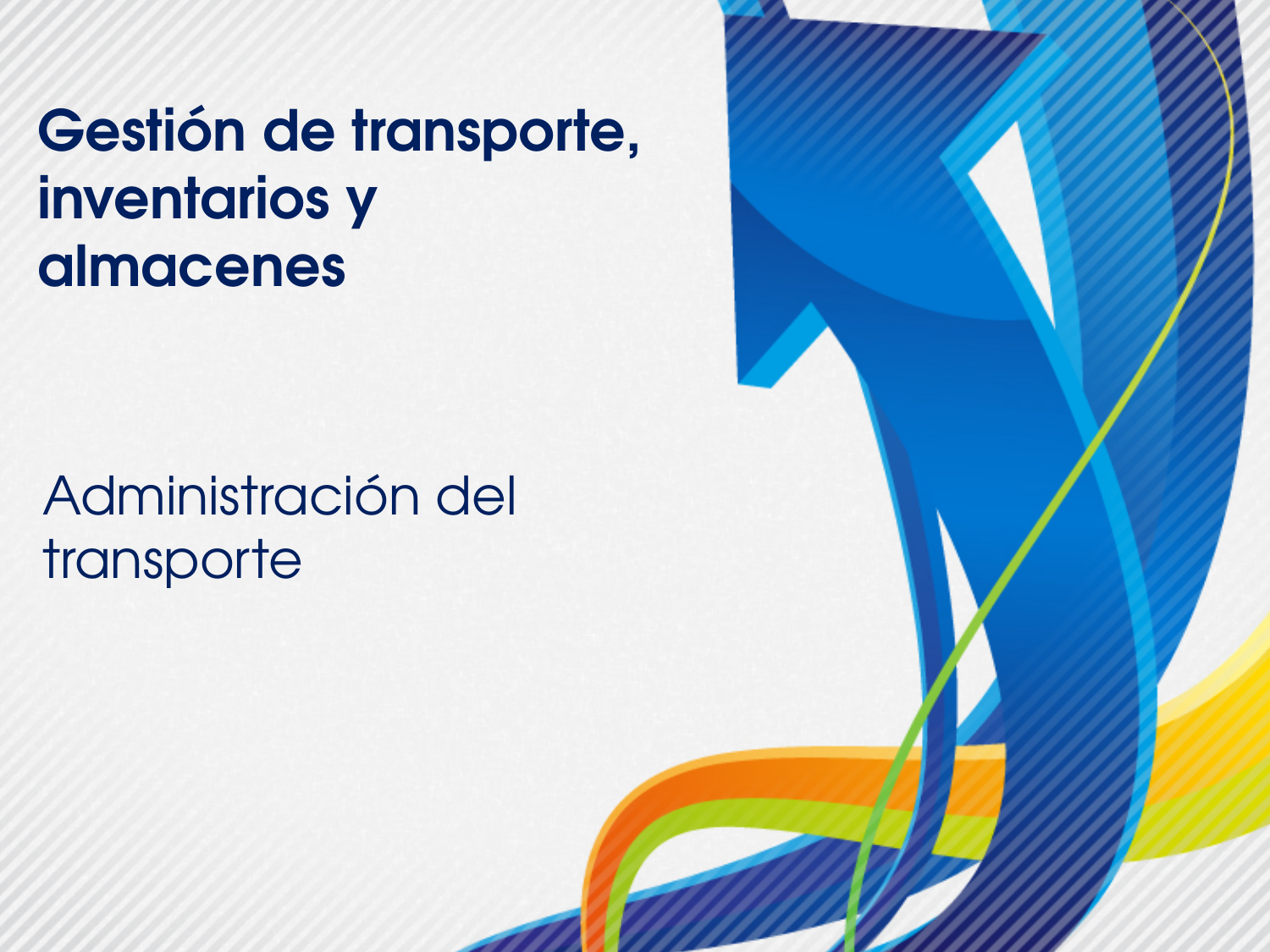

# Gestión de transporte, inventarios y almacenes
Administración del transporte